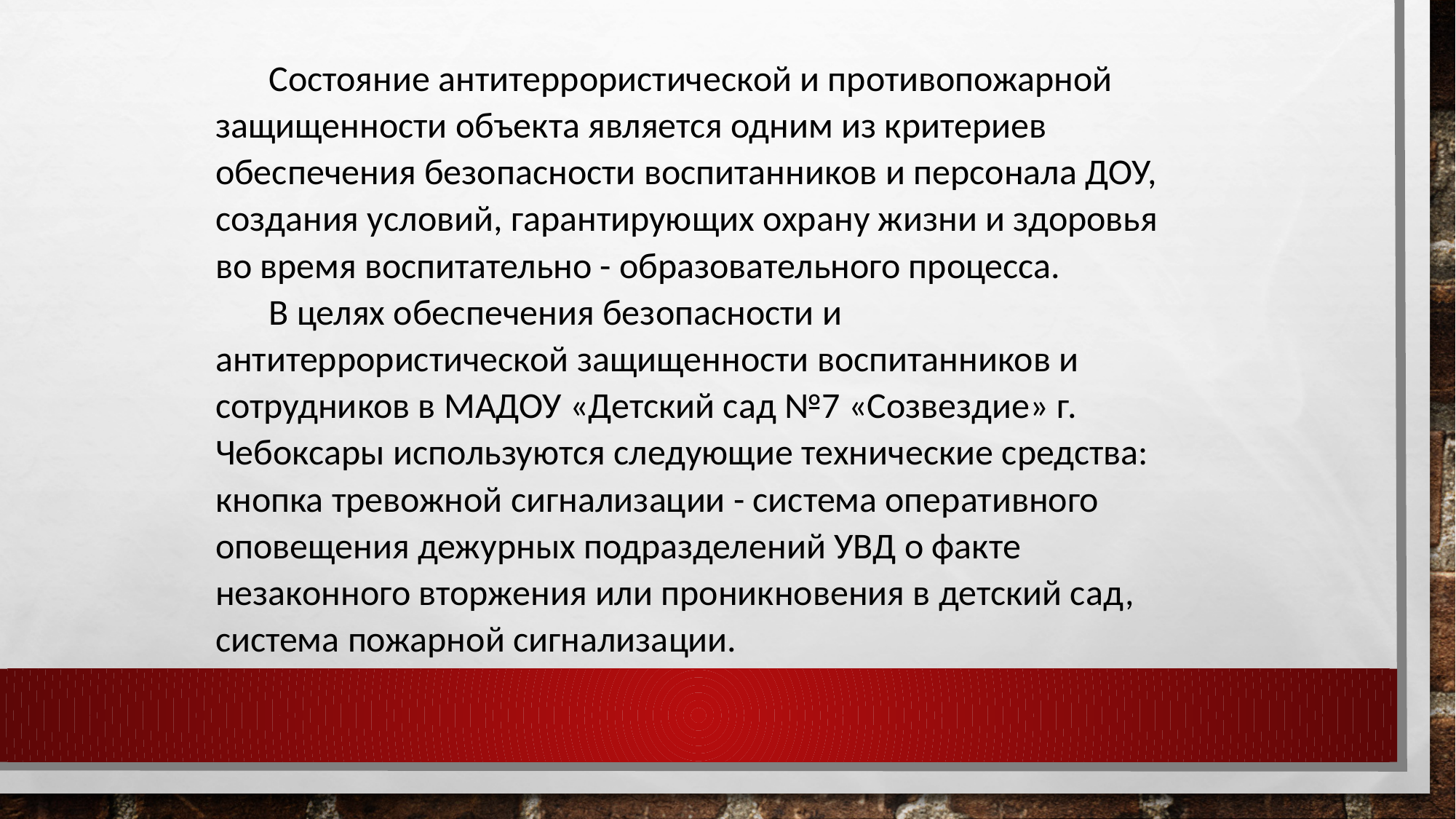

Состояние антитеррористической и противопожарной защищенности объекта является одним из критериев обеспечения безопасности воспитанников и персонала ДОУ, создания условий, гарантирующих охрану жизни и здоровья во время воспитательно - образовательного процесса.
В целях обеспечения безопасности и антитеррористической защищенности воспитанников и сотрудников в МАДОУ «Детский сад №7 «Созвездие» г. Чебоксары используются следующие технические средства: кнопка тревожной сигнализации - система оперативного оповещения дежурных подразделений УВД о факте незаконного вторжения или проникновения в детский сад, система пожарной сигнализации.